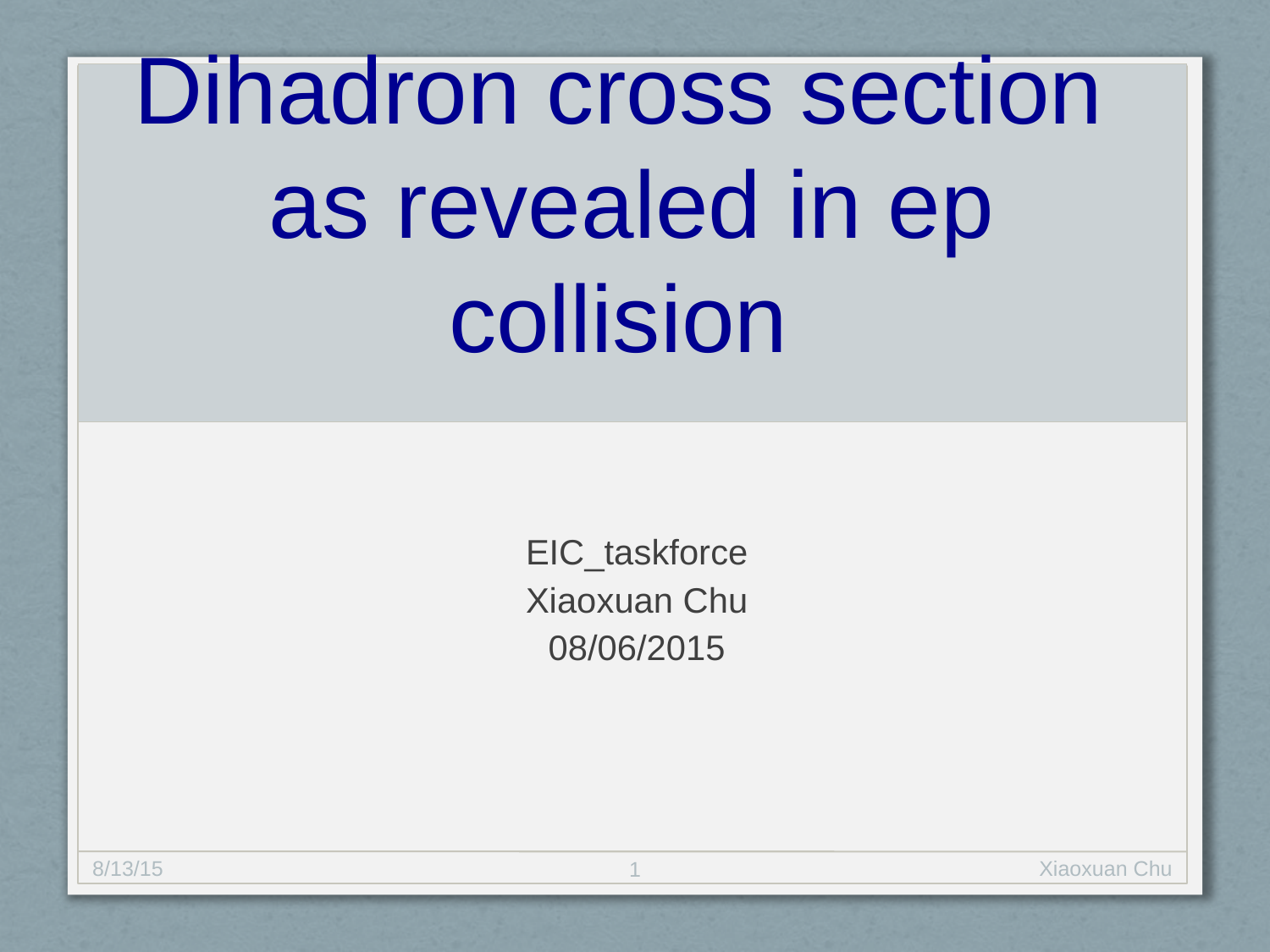

# Dihadron cross section as revealed in ep collision

EIC_taskforce
Xiaoxuan Chu
08/06/2015
8/13/15
1
Xiaoxuan Chu